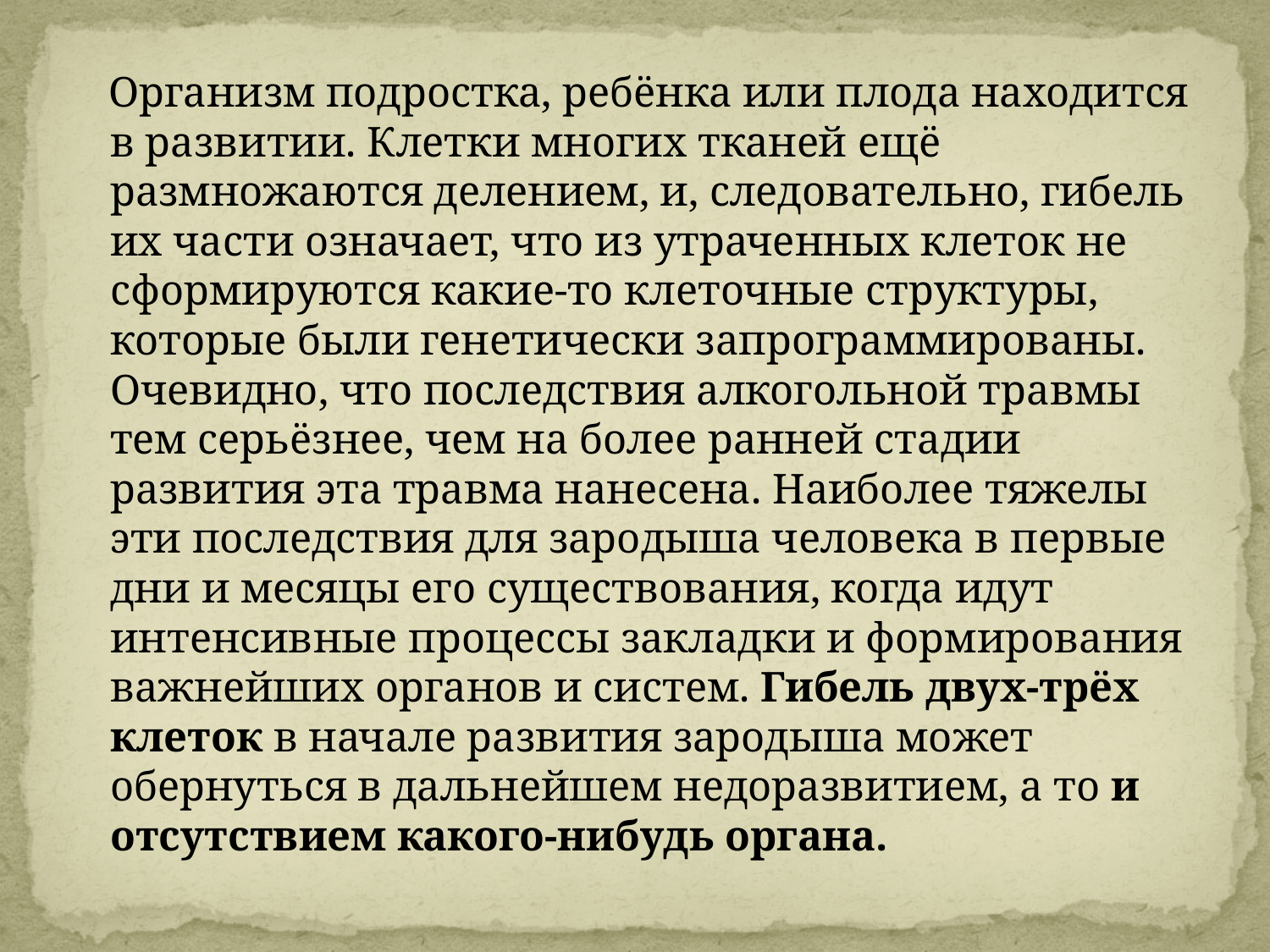

Организм подростка, ребёнка или плода находится в развитии. Клетки многих тканей ещё размножаются делением, и, следовательно, гибель их части означает, что из утраченных клеток не сформируются какие-то клеточные структуры, которые были генетически запрограммированы. Очевидно, что последствия алкогольной травмы тем серьёзнее, чем на более ранней стадии развития эта травма нанесена. Наиболее тяжелы эти последствия для зародыша человека в первые дни и месяцы его существования, когда идут интенсивные процессы закладки и формирования важнейших органов и систем. Гибель двух-трёх клеток в начале развития зародыша может обернуться в дальнейшем недоразвитием, а то и отсутствием какого-нибудь органа.